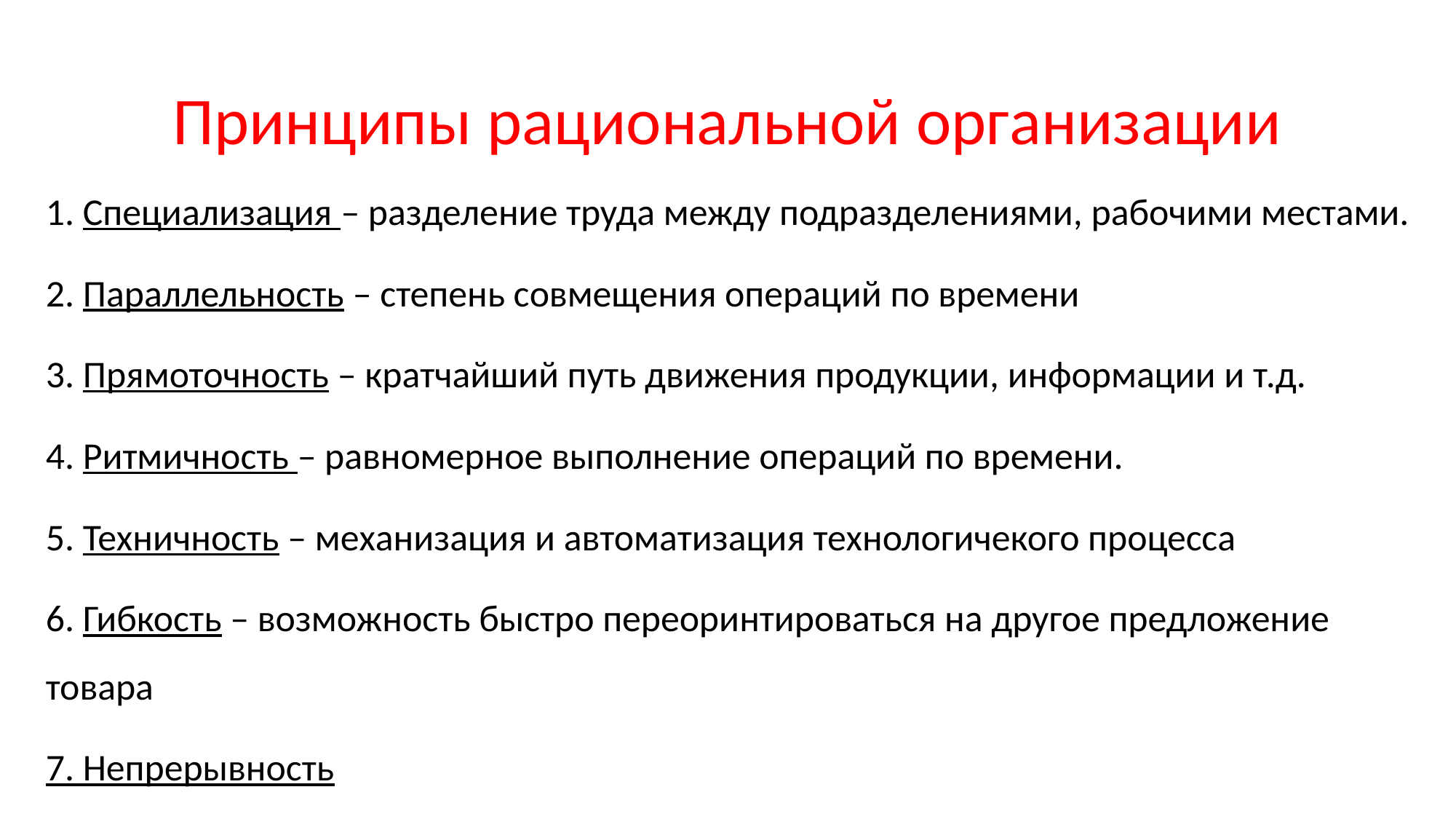

# Принципы рациональной организации
1. Специализация – разделение труда между подразделениями, рабочими местами.
2. Параллельность – степень совмещения операций по времени
3. Прямоточность – кратчайший путь движения продукции, информации и т.д.
4. Ритмичность – равномерное выполнение операций по времени.
5. Техничность – механизация и автоматизация технологичекого процесса
6. Гибкость – возможность быстро переоринтироваться на другое предложение товара
7. Непрерывность